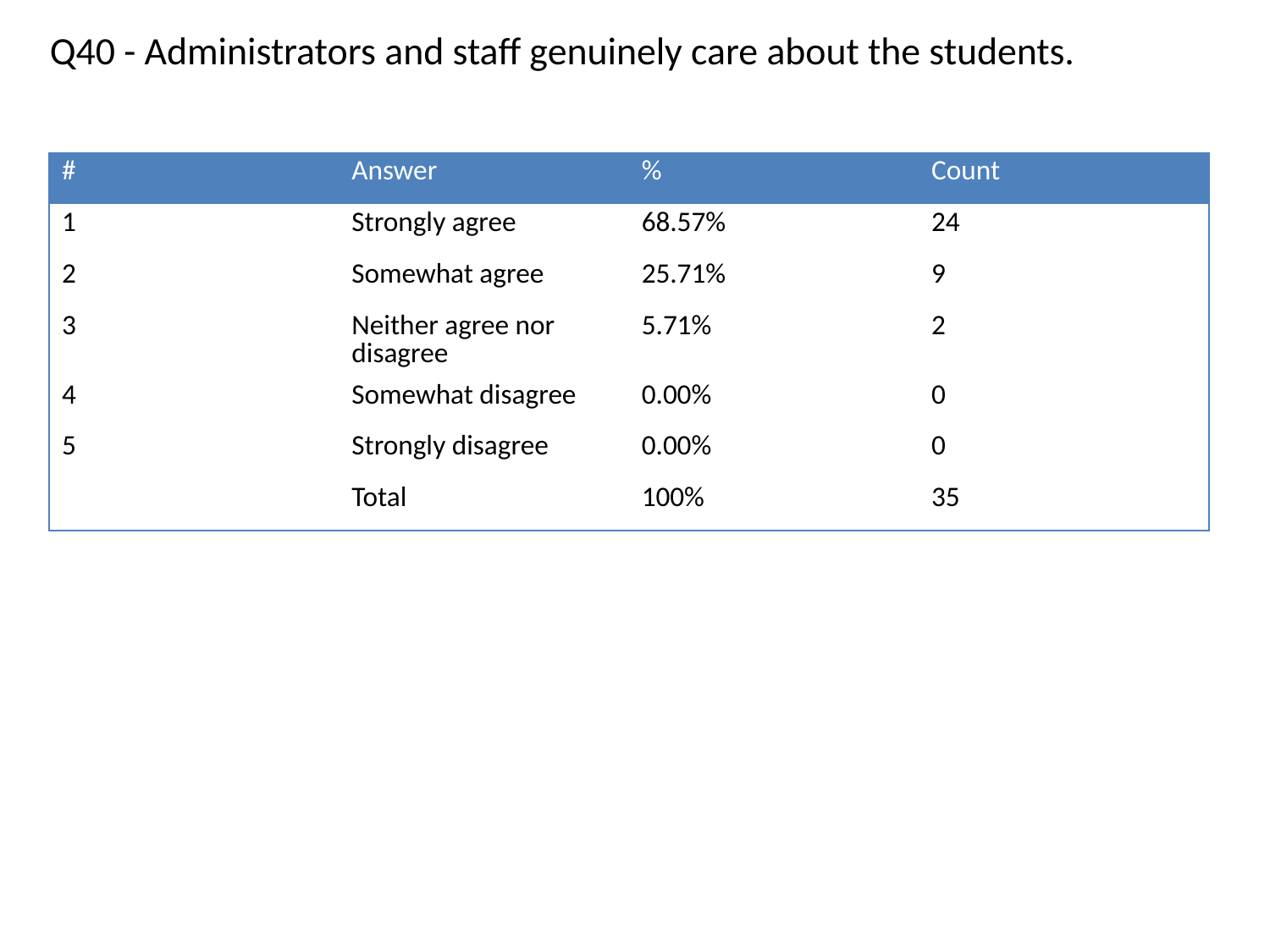

Q40 - Administrators and staff genuinely care about the students.
| # | Answer | % | Count |
| --- | --- | --- | --- |
| 1 | Strongly agree | 68.57% | 24 |
| 2 | Somewhat agree | 25.71% | 9 |
| 3 | Neither agree nor disagree | 5.71% | 2 |
| 4 | Somewhat disagree | 0.00% | 0 |
| 5 | Strongly disagree | 0.00% | 0 |
|  | Total | 100% | 35 |